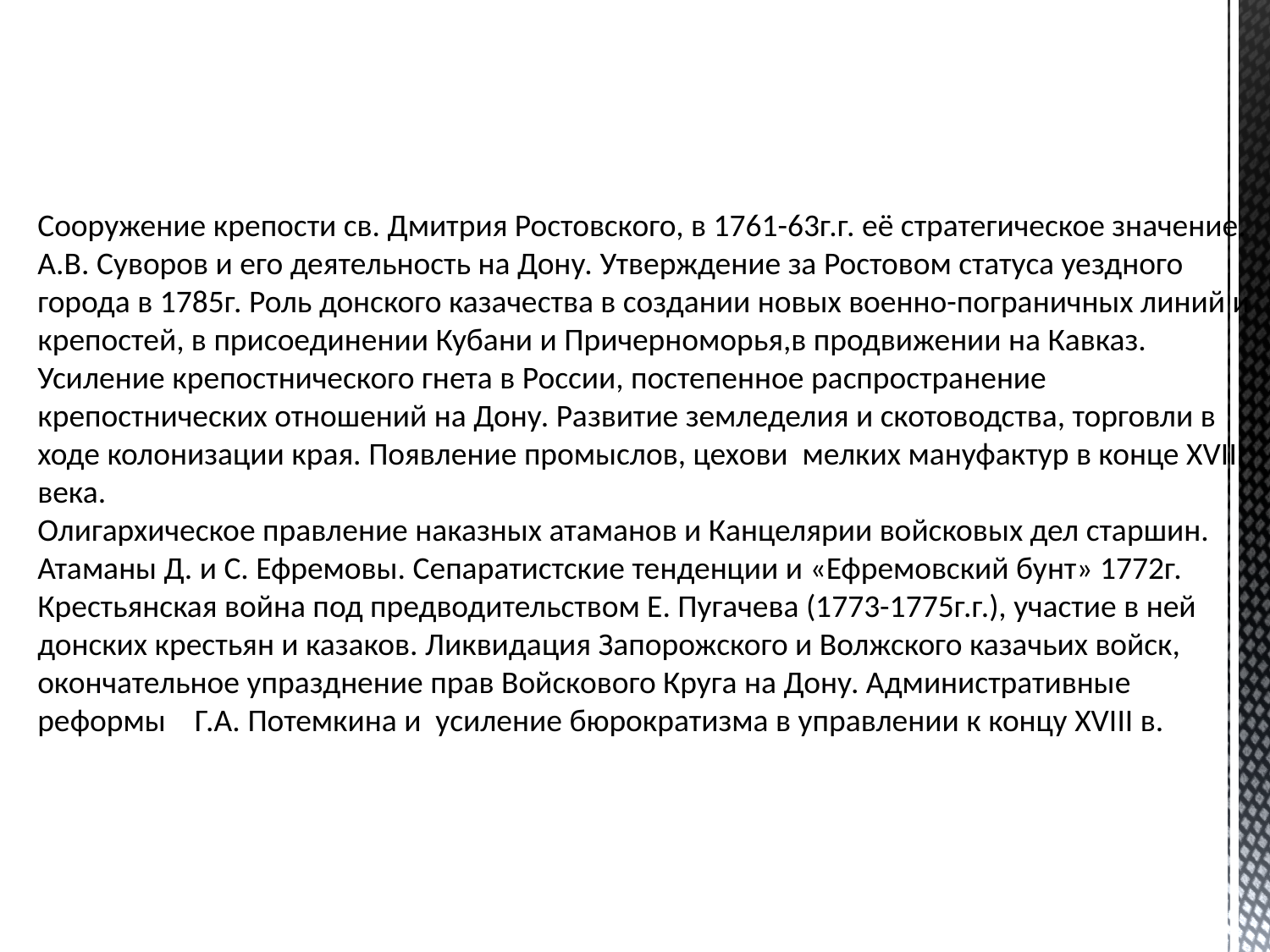

Сооружение крепости св. Дмитрия Ростовского, в 1761-63г.г. её стратегическое значение. А.В. Суворов и его деятельность на Дону. Утверждение за Ростовом статуса уездного города в 1785г. Роль донского казачества в создании новых военно-пограничных линий и крепостей, в присоединении Кубани и Причерноморья,в продвижении на Кавказ.
Усиление крепостнического гнета в России, постепенное распространение крепостнических отношений на Дону. Развитие земледелия и скотоводства, торговли в ходе колонизации края. Появление промыслов, цехови  мелких мануфактур в конце XVIII века.
Олигархическое правление наказных атаманов и Канцелярии войсковых дел старшин. Атаманы Д. и С. Ефремовы. Сепаратистские тенденции и «Ефремовский бунт» 1772г. Крестьянская война под предводительством Е. Пугачева (1773-1775г.г.), участие в ней донских крестьян и казаков. Ликвидация Запорожского и Волжского казачьих войск, окончательное упразднение прав Войскового Круга на Дону. Административные реформы    Г.А. Потемкина и  усиление бюрократизма в управлении к концу XVIII в.